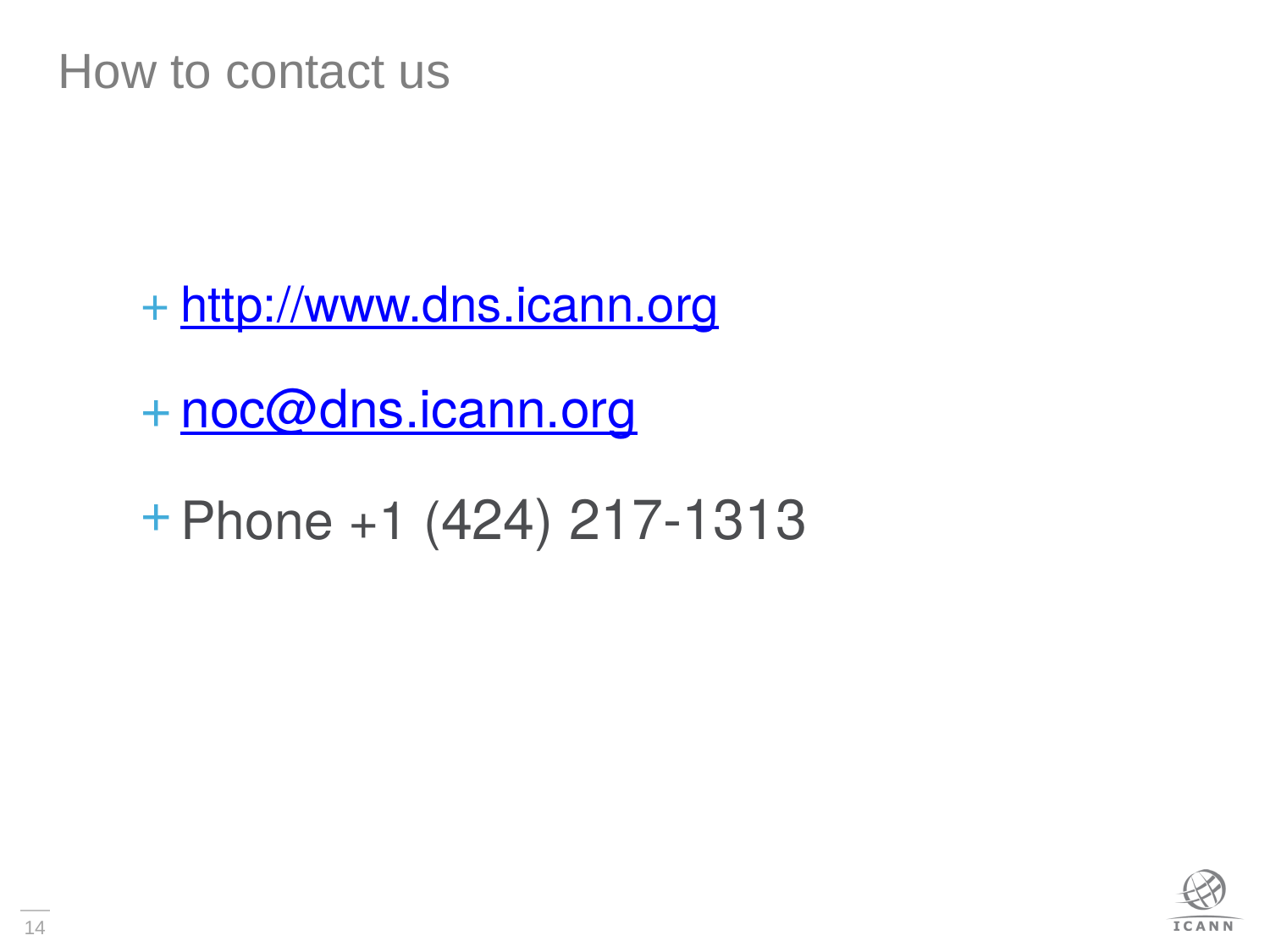

# How to contact us

http://www.dns.icann.org
noc@dns.icann.org
Phone +1 (424) 217-1313